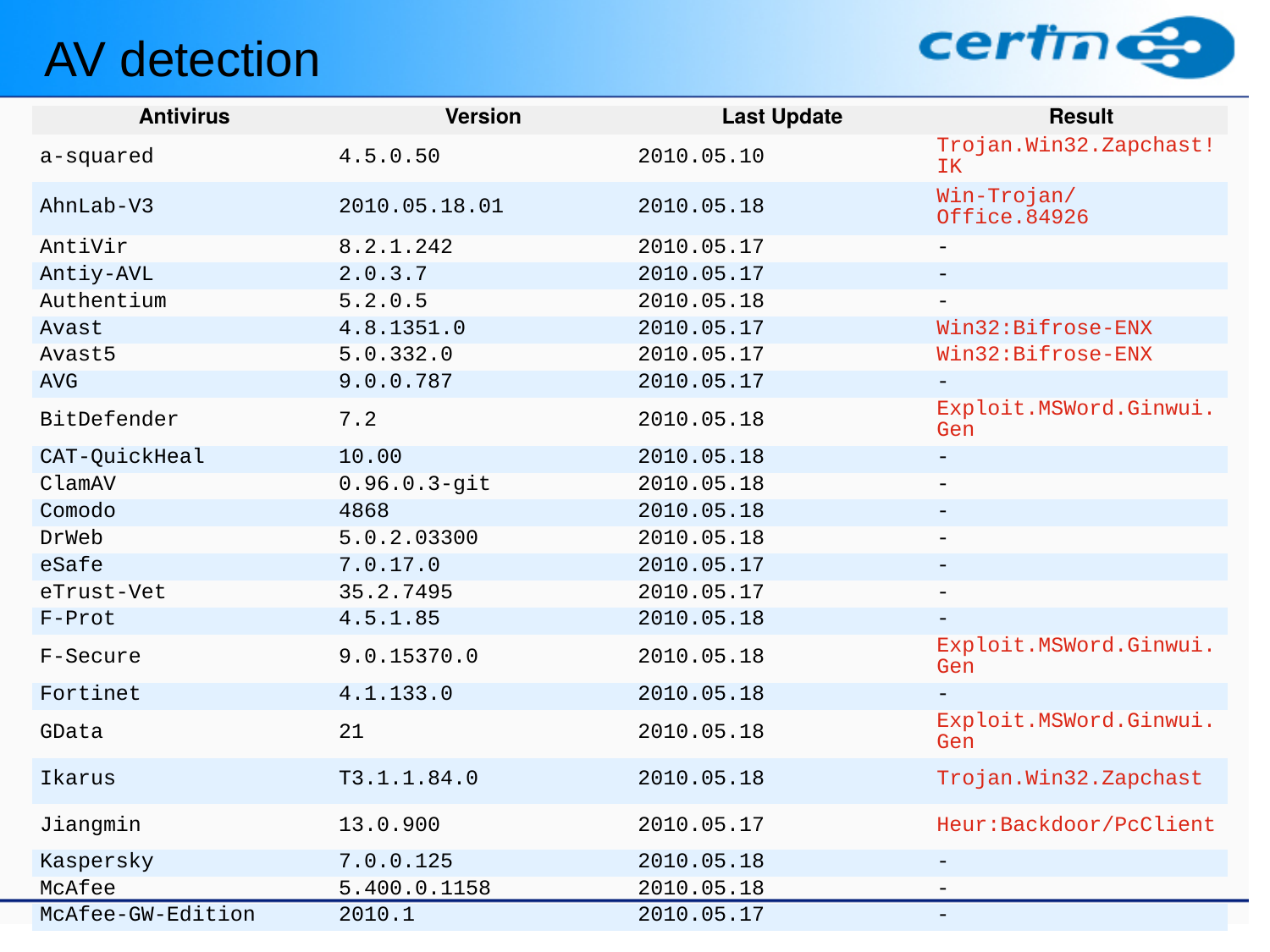

AV detection
| Antivirus | Version | Last Update | Result |
| --- | --- | --- | --- |
| a-squared | 4.5.0.50 | 2010.05.10 | Trojan.Win32.Zapchast!IK |
| AhnLab-V3 | 2010.05.18.01 | 2010.05.18 | Win-Trojan/Office.84926 |
| AntiVir | 8.2.1.242 | 2010.05.17 | - |
| Antiy-AVL | 2.0.3.7 | 2010.05.17 | - |
| Authentium | 5.2.0.5 | 2010.05.18 | - |
| Avast | 4.8.1351.0 | 2010.05.17 | Win32:Bifrose-ENX |
| Avast5 | 5.0.332.0 | 2010.05.17 | Win32:Bifrose-ENX |
| AVG | 9.0.0.787 | 2010.05.17 | - |
| BitDefender | 7.2 | 2010.05.18 | Exploit.MSWord.Ginwui.Gen |
| CAT-QuickHeal | 10.00 | 2010.05.18 | - |
| ClamAV | 0.96.0.3-git | 2010.05.18 | - |
| Comodo | 4868 | 2010.05.18 | - |
| DrWeb | 5.0.2.03300 | 2010.05.18 | - |
| eSafe | 7.0.17.0 | 2010.05.17 | - |
| eTrust-Vet | 35.2.7495 | 2010.05.17 | - |
| F-Prot | 4.5.1.85 | 2010.05.18 | - |
| F-Secure | 9.0.15370.0 | 2010.05.18 | Exploit.MSWord.Ginwui.Gen |
| Fortinet | 4.1.133.0 | 2010.05.18 | - |
| GData | 21 | 2010.05.18 | Exploit.MSWord.Ginwui.Gen |
| Ikarus | T3.1.1.84.0 | 2010.05.18 | Trojan.Win32.Zapchast |
| Jiangmin | 13.0.900 | 2010.05.17 | Heur:Backdoor/PcClient |
| Kaspersky | 7.0.0.125 | 2010.05.18 | - |
| McAfee | 5.400.0.1158 | 2010.05.18 | - |
| McAfee-GW-Edition | 2010.1 | 2010.05.17 | - |